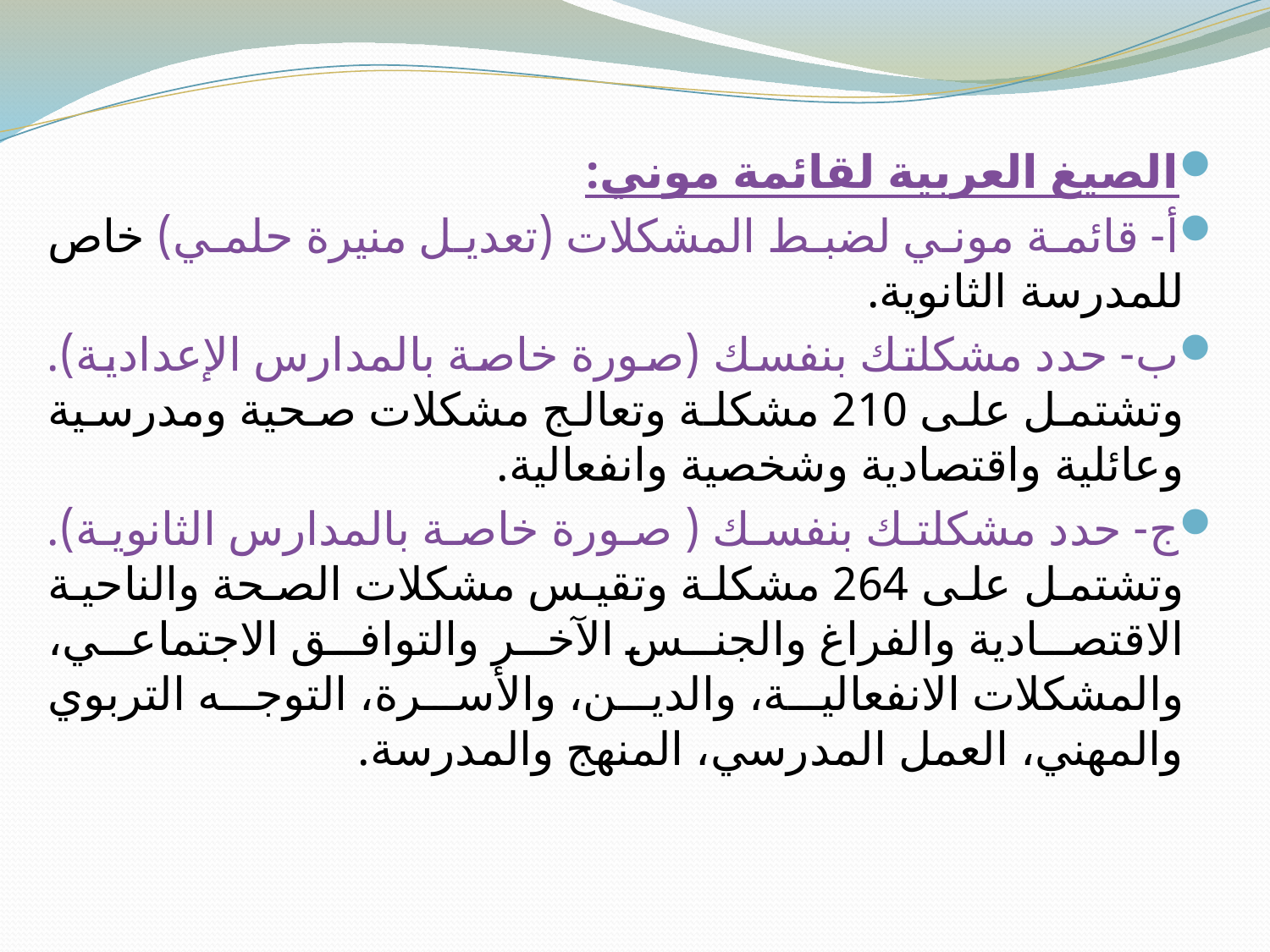

الصيغ العربية لقائمة موني:
أ- قائمة موني لضبط المشكلات (تعديل منيرة حلمي) خاص للمدرسة الثانوية.
ب- حدد مشكلتك بنفسك (صورة خاصة بالمدارس الإعدادية). وتشتمل على 210 مشكلة وتعالج مشكلات صحية ومدرسية وعائلية واقتصادية وشخصية وانفعالية.
ج- حدد مشكلتك بنفسك ( صورة خاصة بالمدارس الثانوية). وتشتمل على 264 مشكلة وتقيس مشكلات الصحة والناحية الاقتصادية والفراغ والجنس الآخر والتوافق الاجتماعي، والمشكلات الانفعالية، والدين، والأسرة، التوجه التربوي والمهني، العمل المدرسي، المنهج والمدرسة.